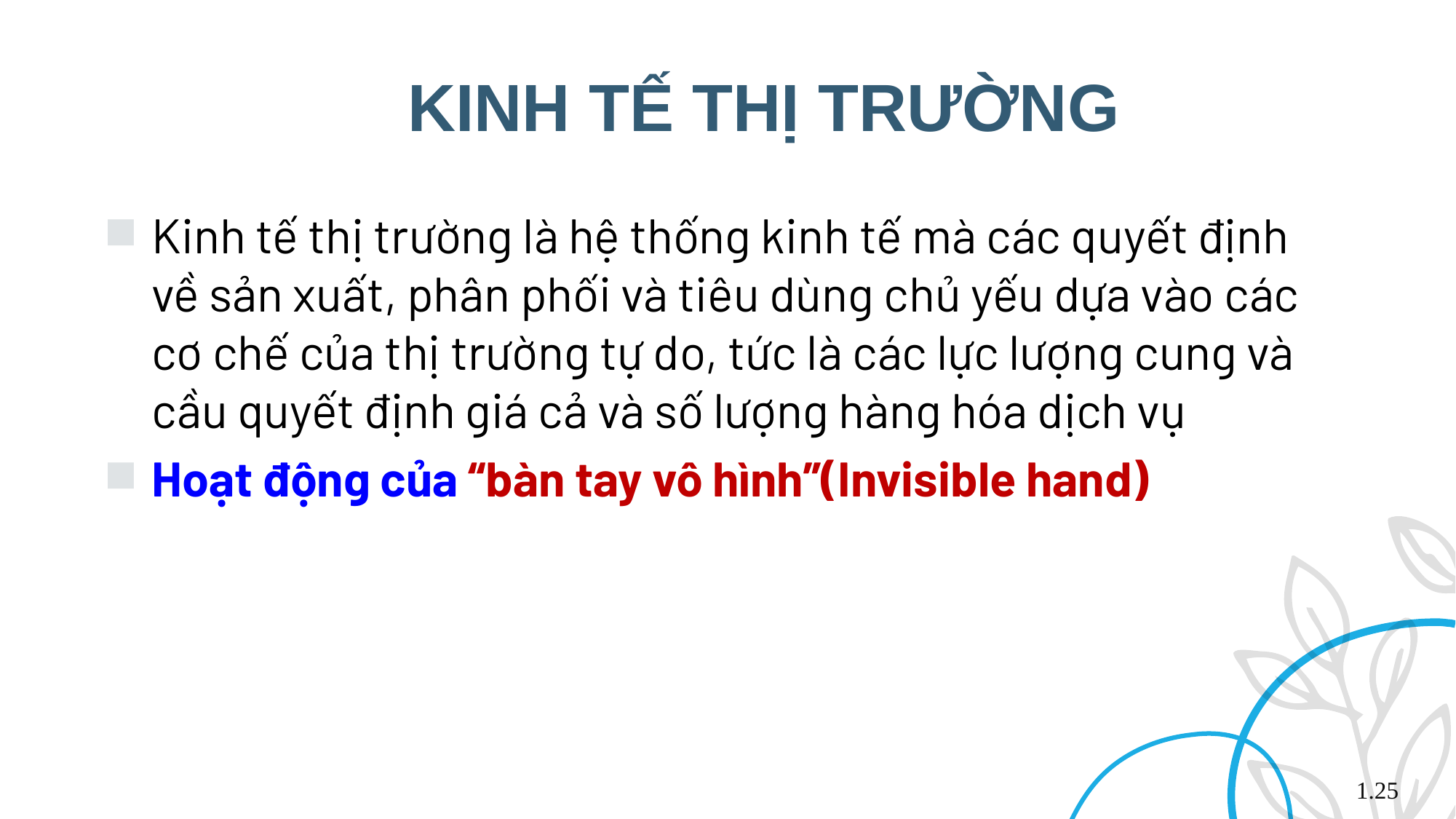

KINH TẾ THỊ TRƯỜNG
Kinh tế thị trường là hệ thống kinh tế mà các quyết định về sản xuất, phân phối và tiêu dùng chủ yếu dựa vào các cơ chế của thị trường tự do, tức là các lực lượng cung và cầu quyết định giá cả và số lượng hàng hóa dịch vụ
Hoạt động của “bàn tay vô hình”(Invisible hand)
1.25